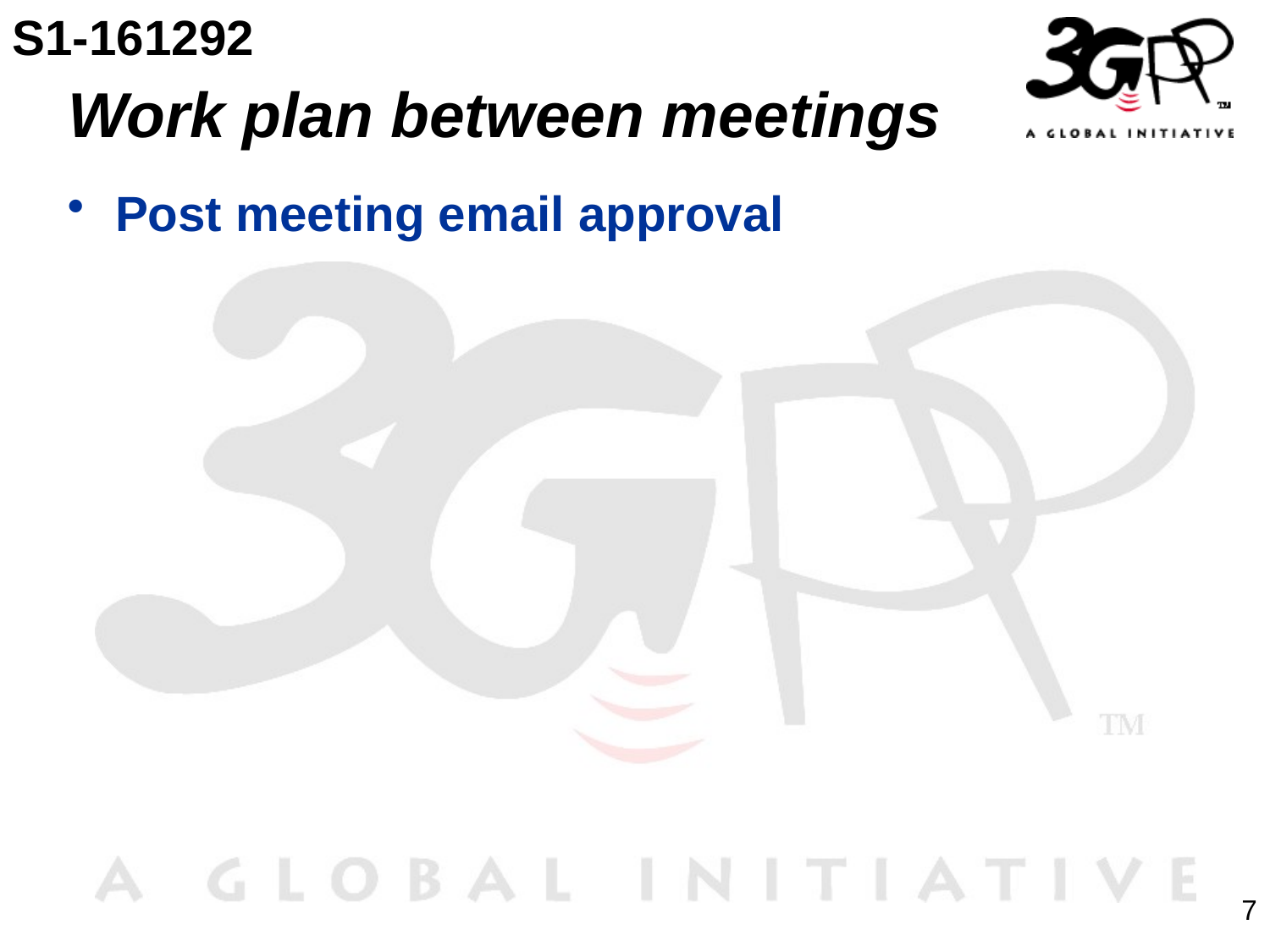

S1-161292
# Work plan between meetings
Post meeting email approval
7